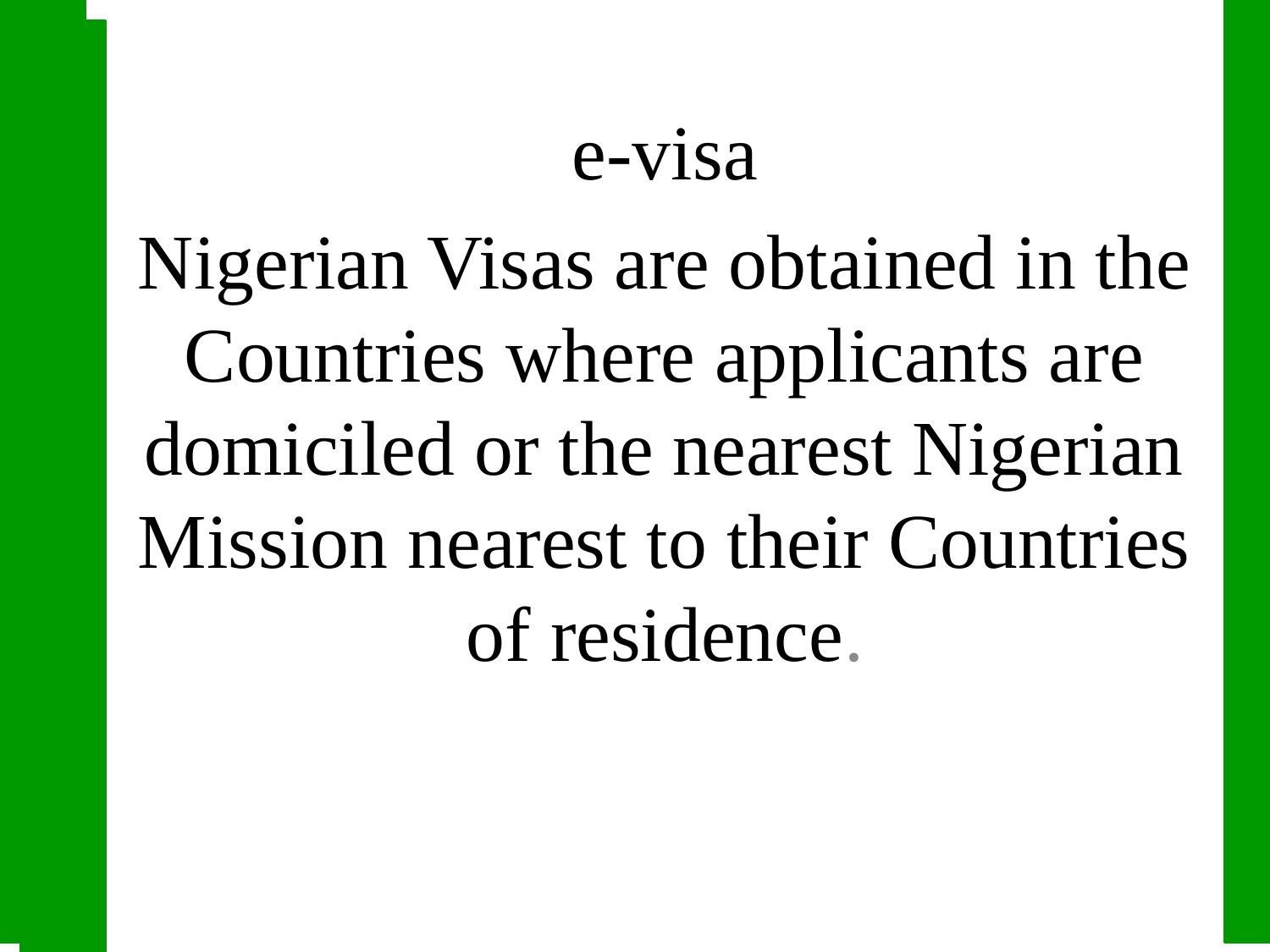

e-visa
Nigerian Visas are obtained in the Countries where applicants are domiciled or the nearest Nigerian Mission nearest to their Countries of residence.